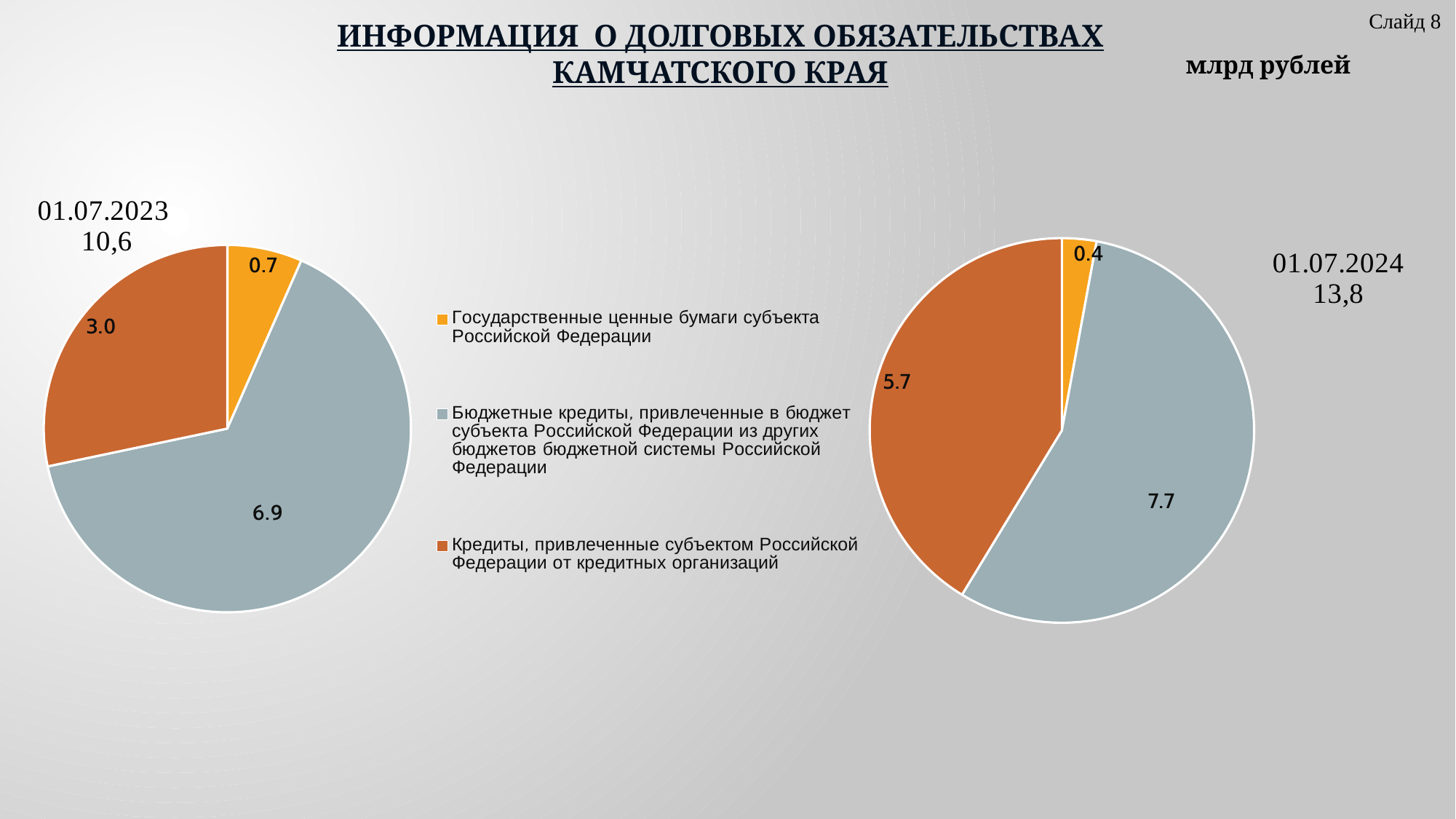

Информация  о долговых обязательствах
Камчатского края
Слайд 8
млрд рублей

### Chart: 01.07.2024
13,8

| Category | Продажи |
|---|---|

### Chart: 01.07.2023
10,6

| Category | 01.07.2023 |
|---|---|
| Государственные ценные бумаги субъекта Российской Федерации | 0.7 |
| Бюджетные кредиты, привлеченные в бюджет субъекта Российской Федерации из других бюджетов бюджетной системы Российской Федерации | 6.9 |
| Кредиты, привлеченные субъектом Российской Федерации от кредитных организаций | 3.0 |